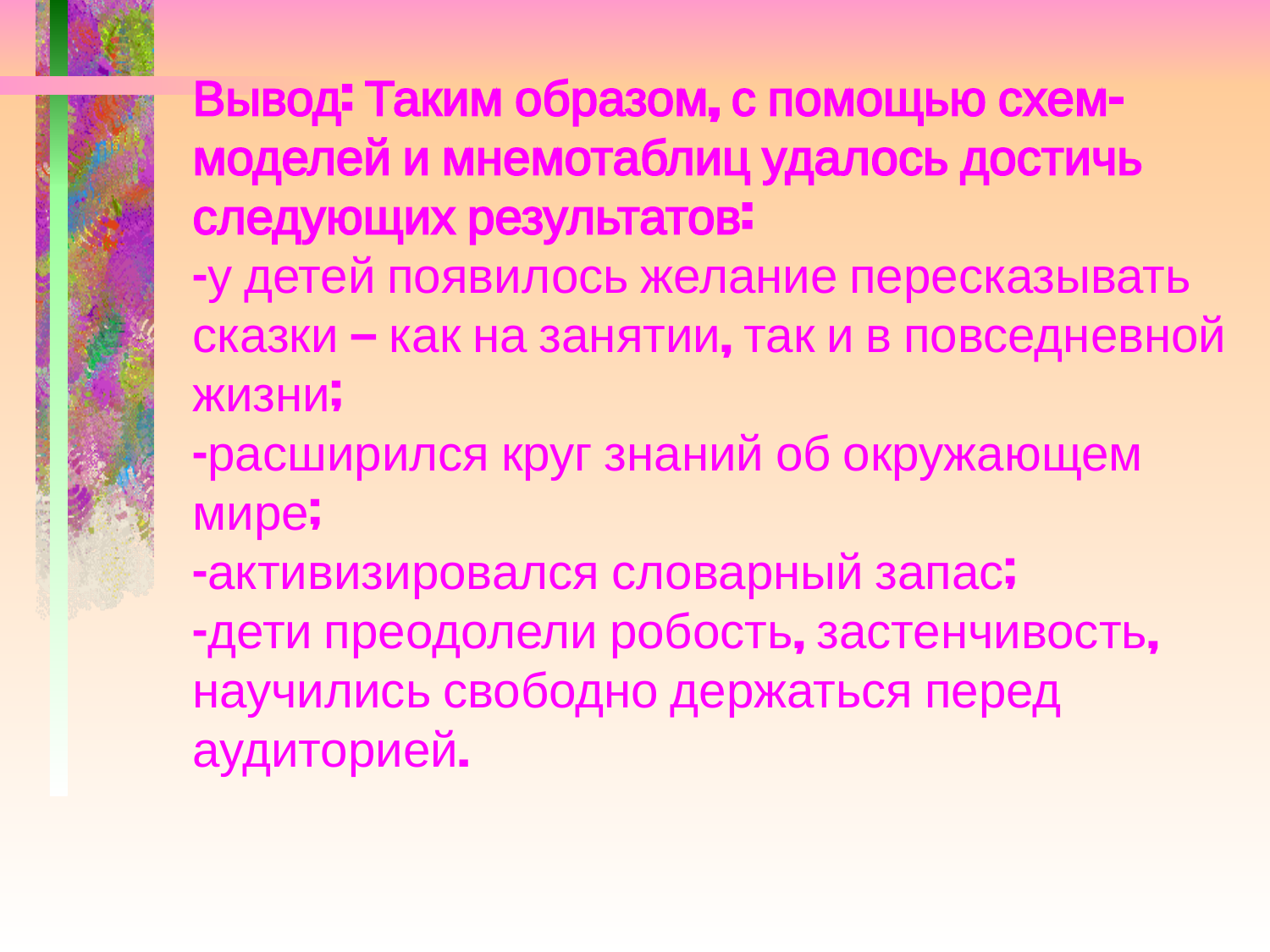

# Вывод: Таким образом, с помощью схем-моделей и мнемотаблиц удалось достичь следующих результатов: -у детей появилось желание пересказывать сказки — как на занятии, так и в повседневной жизни; -расширился круг знаний об окружающем мире; -активизировался словарный запас; -дети преодолели робость, застенчивость, научились свободно держаться перед аудиторией.